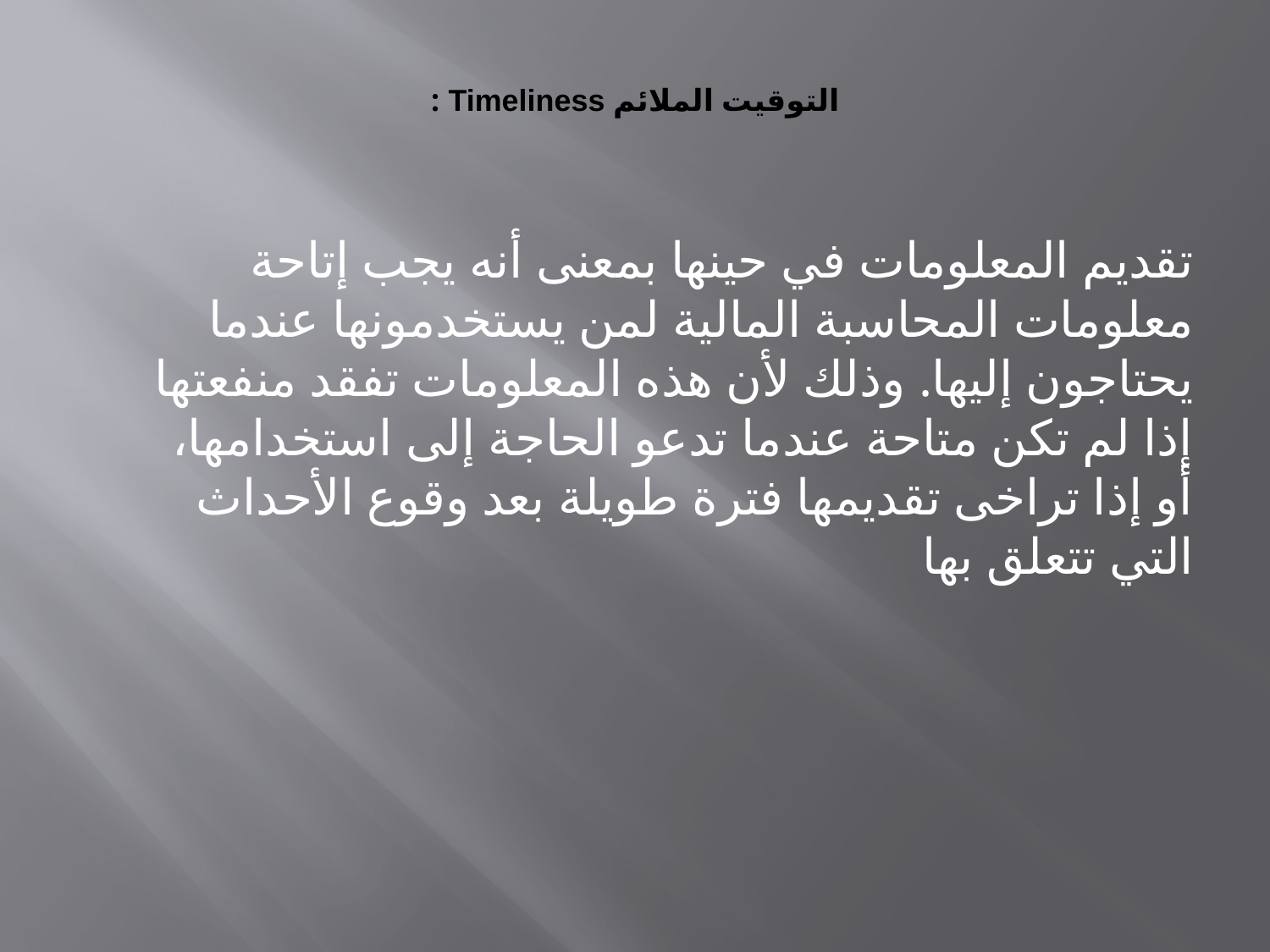

# التوقيت الملائم Timeliness :
تقديم المعلومات في حينها بمعنى أنه يجب إتاحة معلومات المحاسبة المالية لمن يستخدمونها عندما يحتاجون إليها. وذلك لأن هذه المعلومات تفقد منفعتها إذا لم تكن متاحة عندما تدعو الحاجة إلى استخدامها، أو إذا تراخى تقديمها فترة طويلة بعد وقوع الأحداث التي تتعلق بها